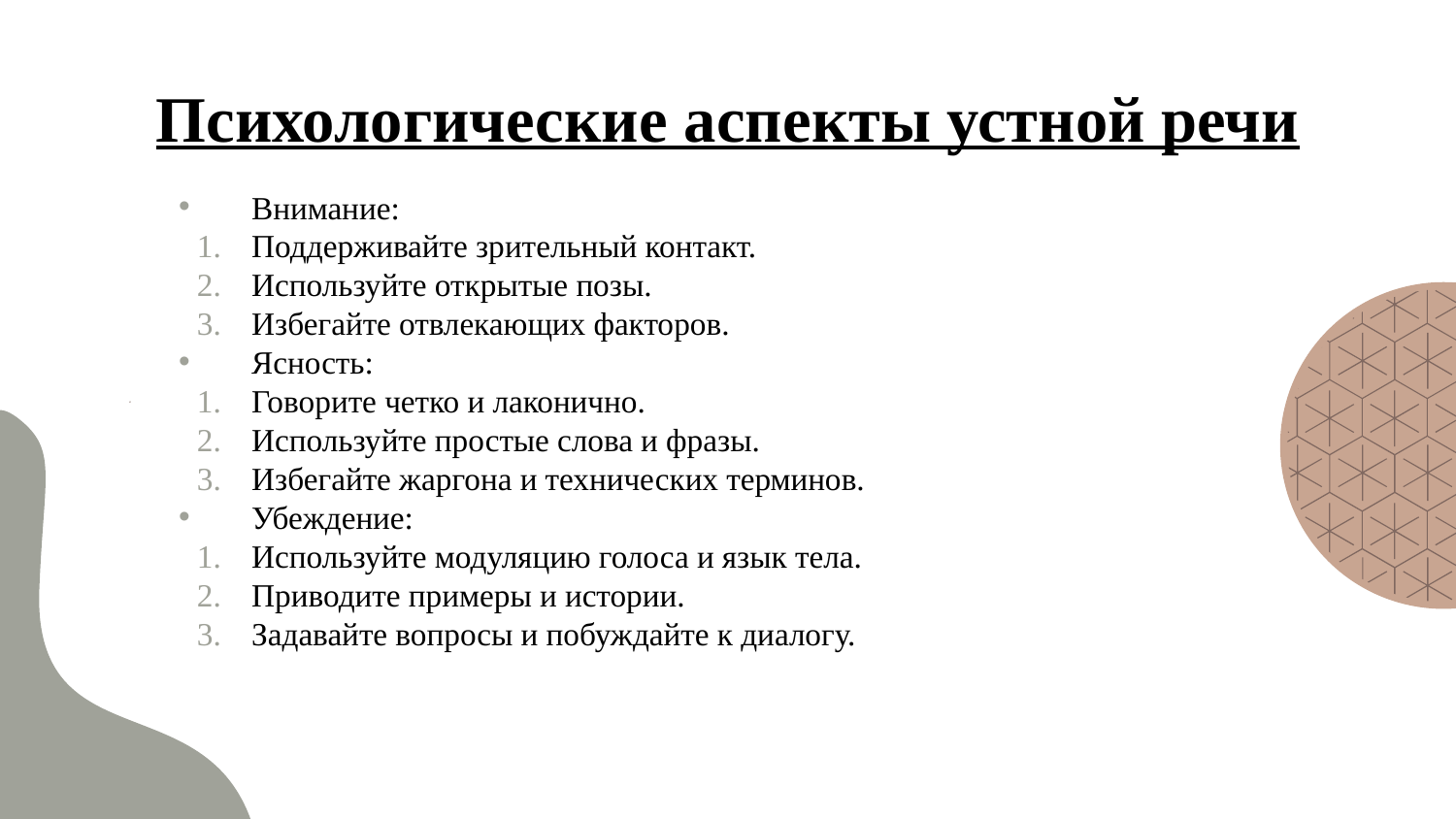

# Психологические аспекты устной речи
Внимание:
Поддерживайте зрительный контакт.
Используйте открытые позы.
Избегайте отвлекающих факторов.
Ясность:
Говорите четко и лаконично.
Используйте простые слова и фразы.
Избегайте жаргона и технических терминов.
Убеждение:
Используйте модуляцию голоса и язык тела.
Приводите примеры и истории.
Задавайте вопросы и побуждайте к диалогу.